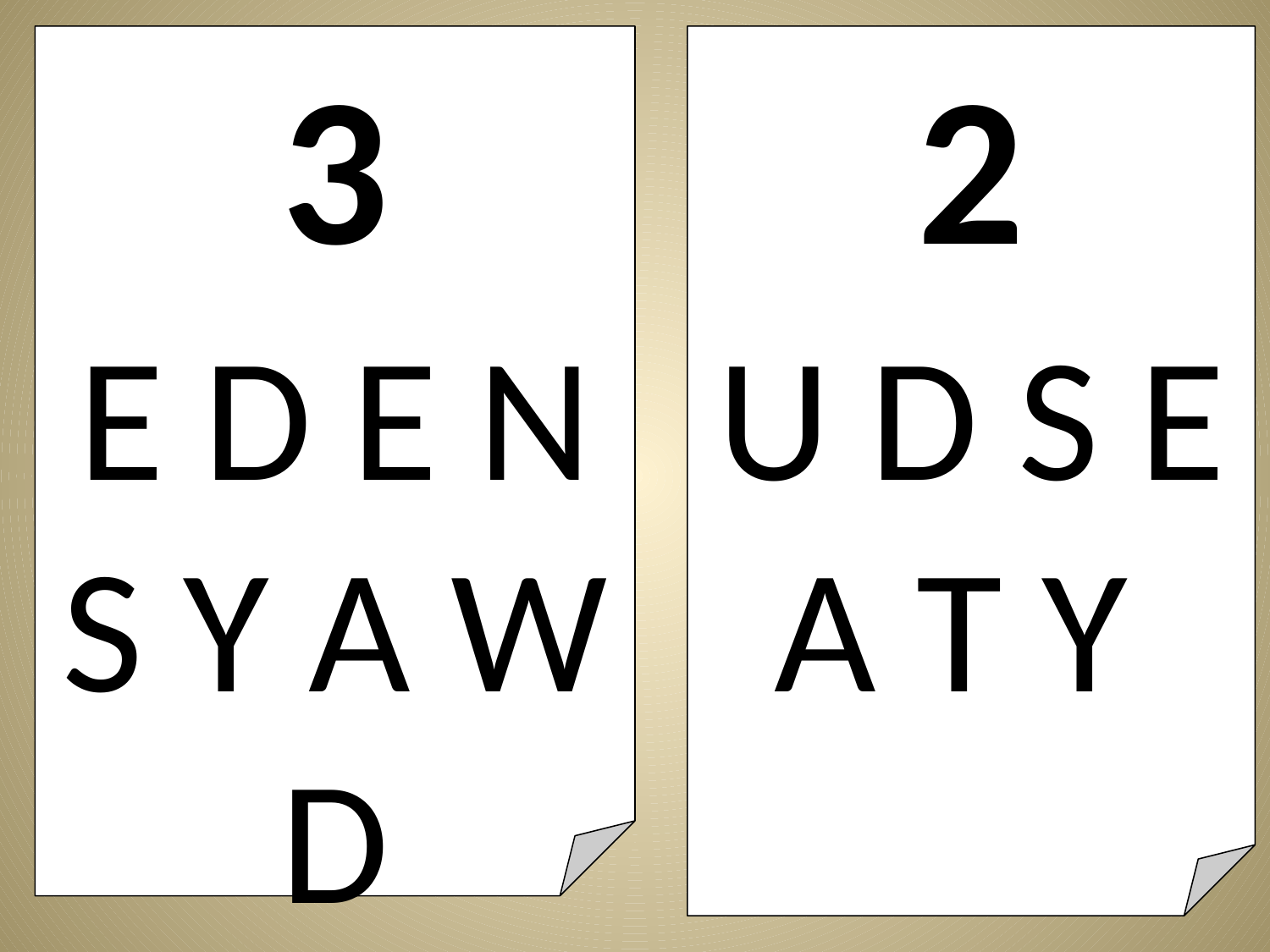

3
E D E N S Y A W D
2
U D S E A T Y